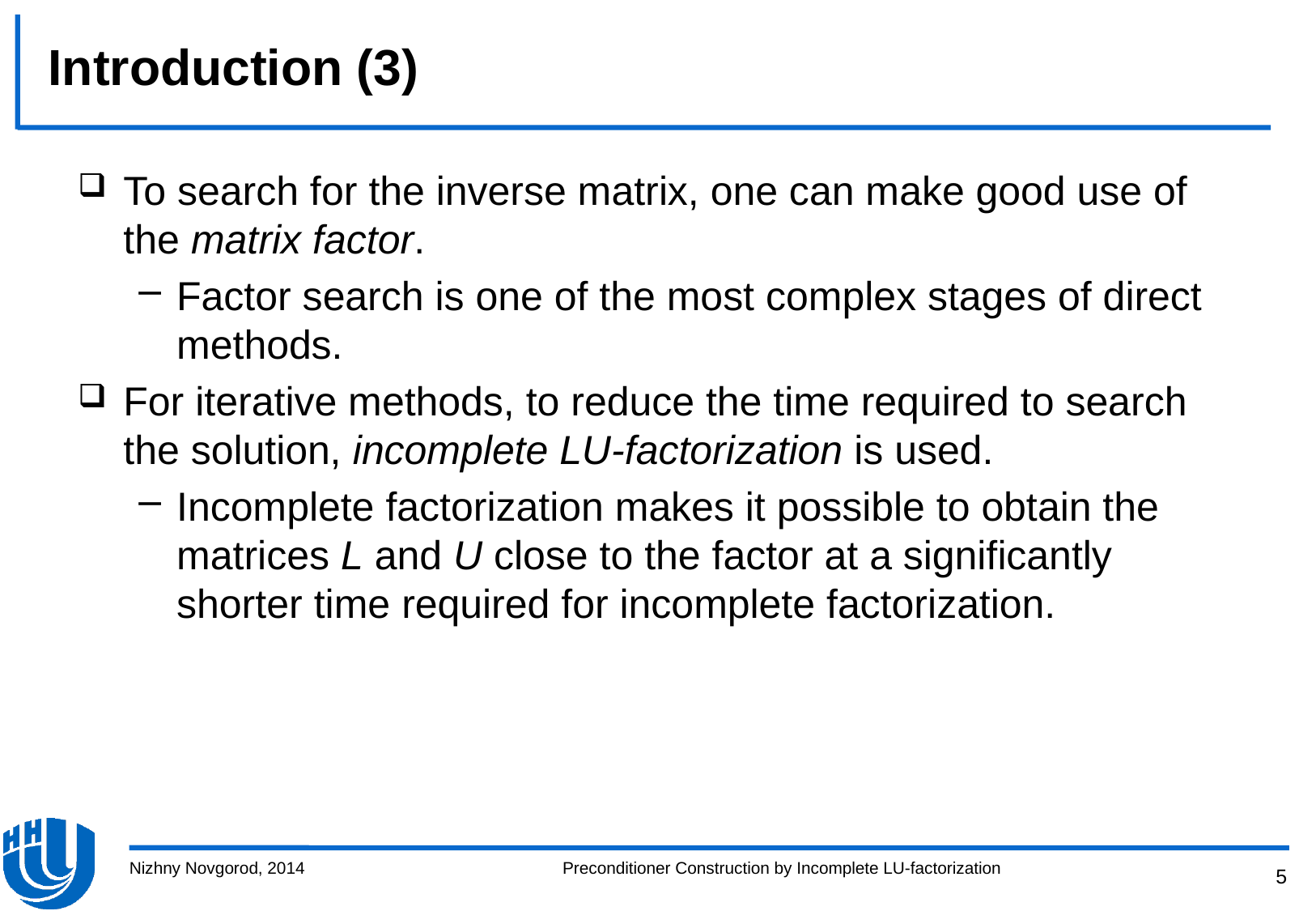

# Introduction (3)
To search for the inverse matrix, one can make good use of the matrix factor.
Factor search is one of the most complex stages of direct methods.
For iterative methods, to reduce the time required to search the solution, incomplete LU-factorization is used.
Incomplete factorization makes it possible to obtain the matrices L and U close to the factor at a significantly shorter time required for incomplete factorization.
Nizhny Novgorod, 2014
Preconditioner Construction by Incomplete LU-factorization